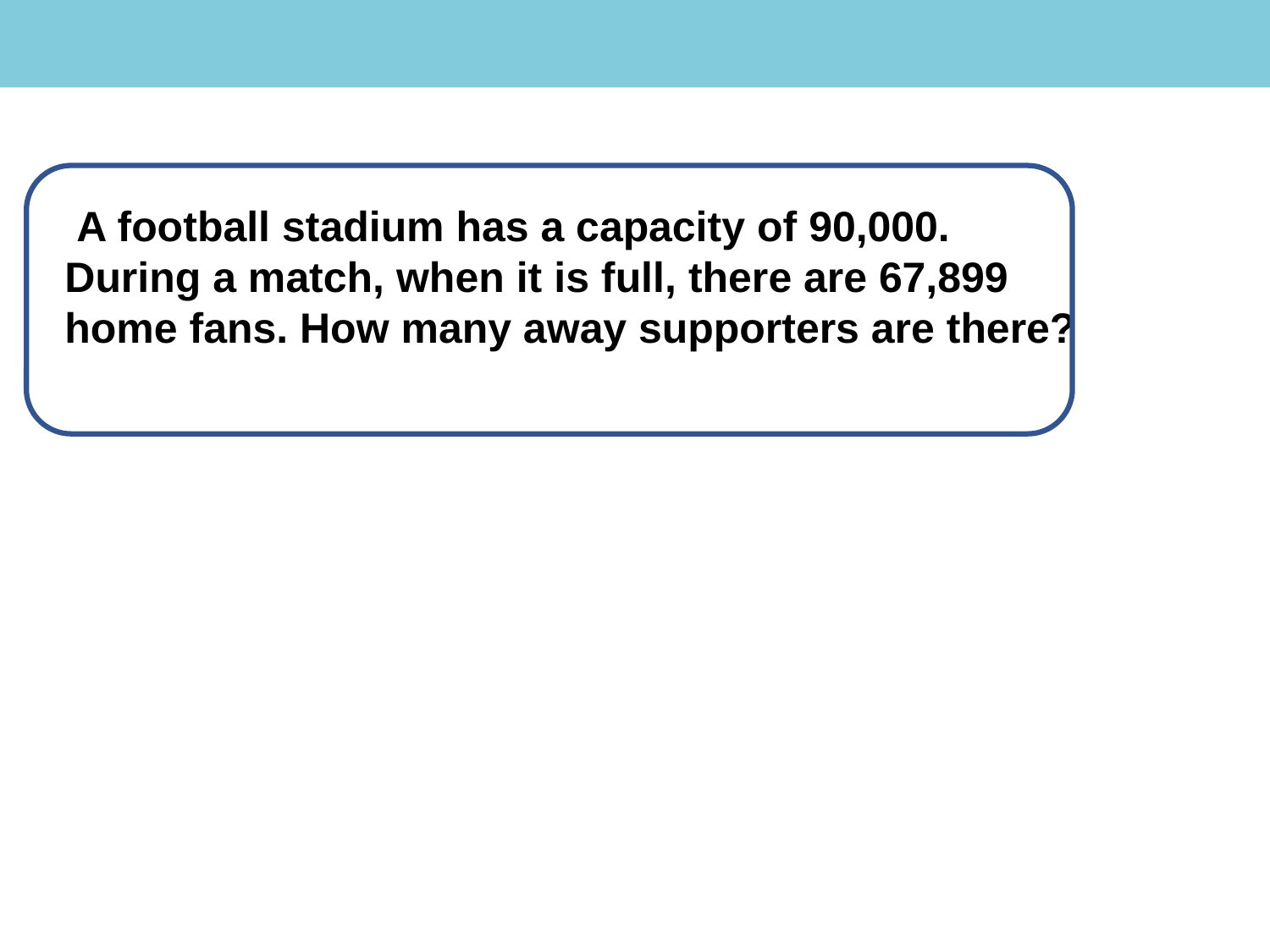

A football stadium has a capacity of 90,000. During a match, when it is full, there are 67,899 home fans. How many away supporters are there?